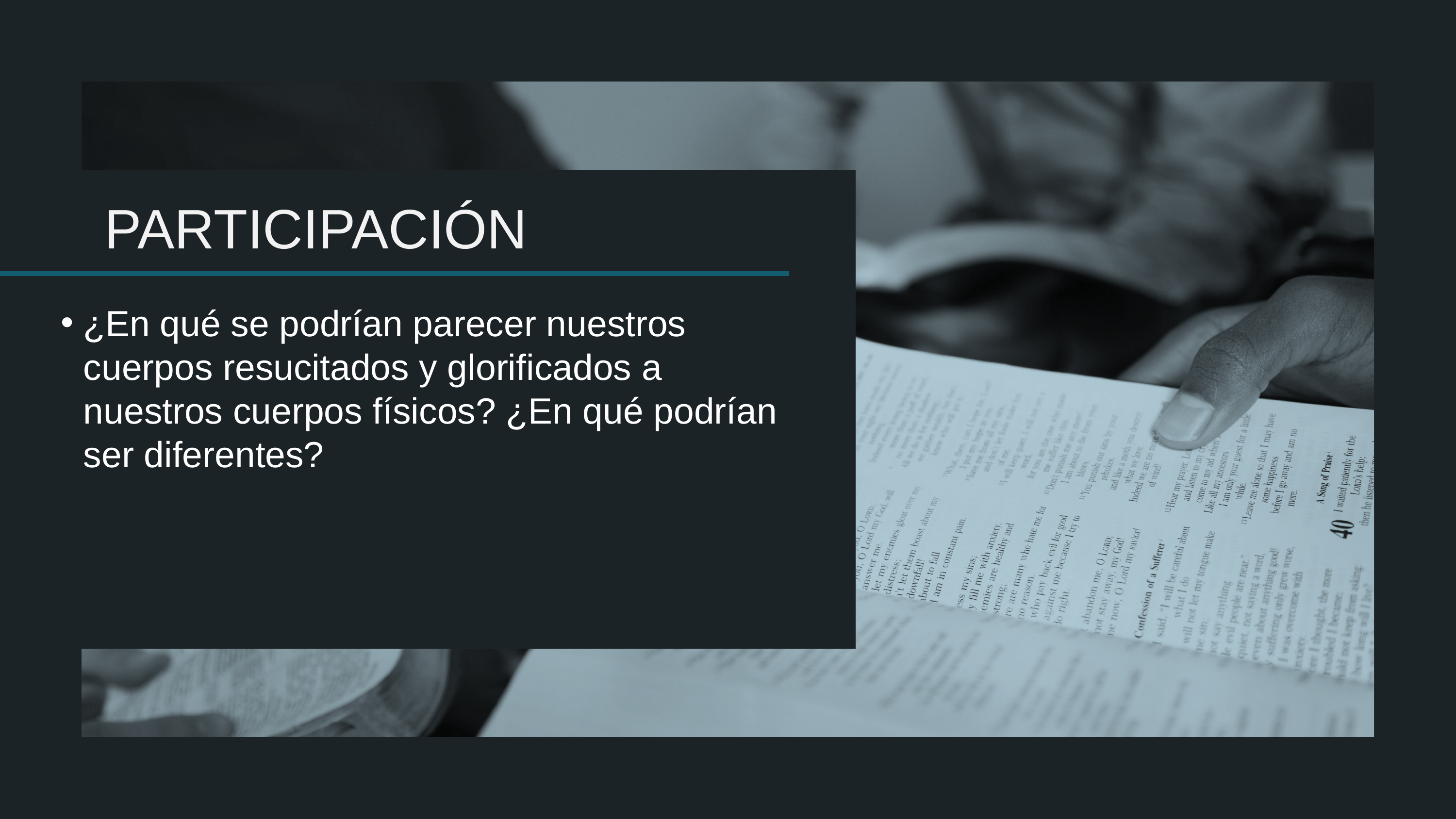

¿En qué se podrían parecer nuestros cuerpos resucitados y glorificados a nuestros cuerpos físicos? ¿En qué podrían ser diferentes?